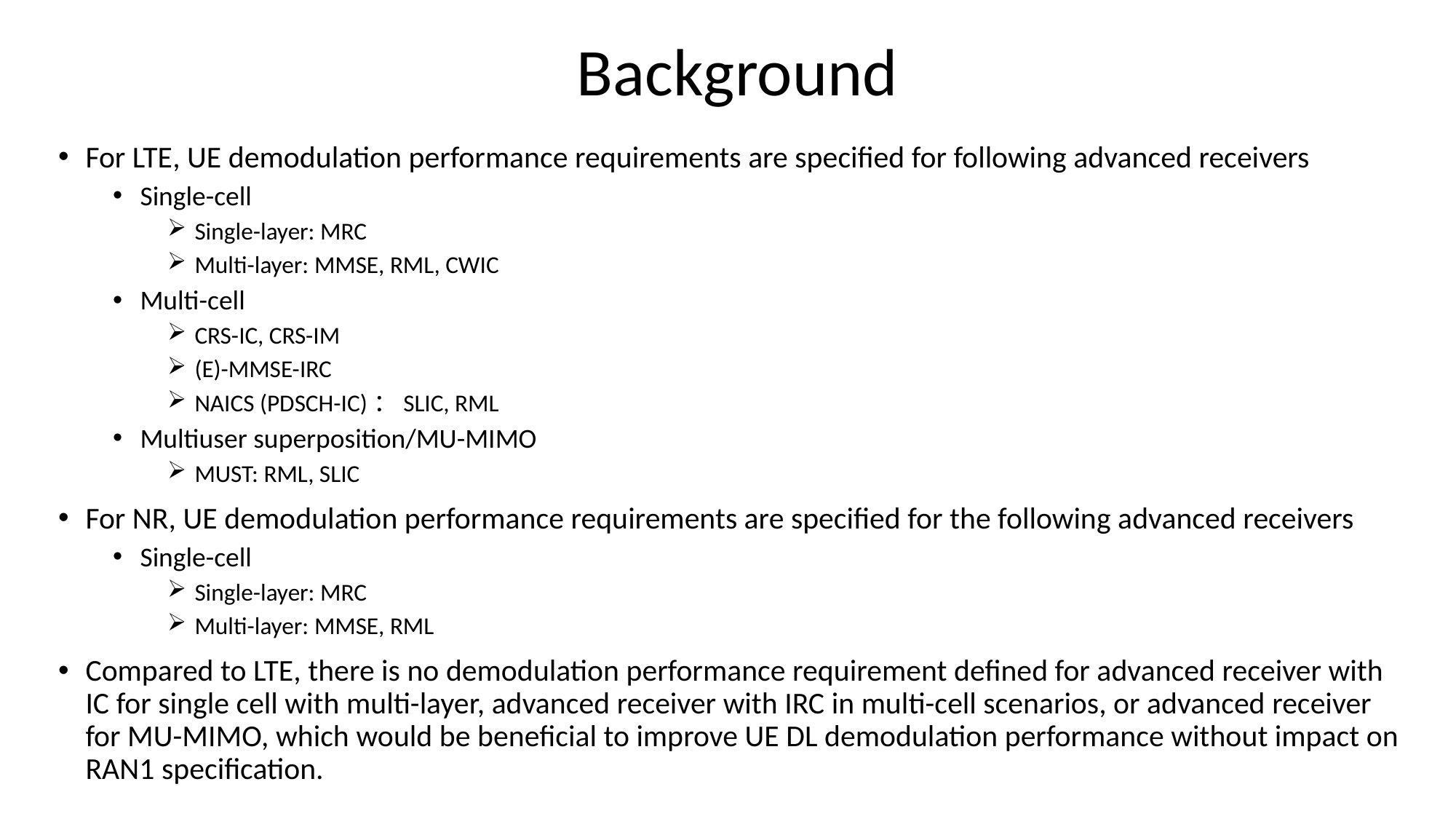

Background
For LTE, UE demodulation performance requirements are specified for following advanced receivers
Single-cell
Single-layer: MRC
Multi-layer: MMSE, RML, CWIC
Multi-cell
CRS-IC, CRS-IM
(E)-MMSE-IRC
NAICS (PDSCH-IC)：SLIC, RML
Multiuser superposition/MU-MIMO
MUST: RML, SLIC
For NR, UE demodulation performance requirements are specified for the following advanced receivers
Single-cell
Single-layer: MRC
Multi-layer: MMSE, RML
Compared to LTE, there is no demodulation performance requirement defined for advanced receiver with IC for single cell with multi-layer, advanced receiver with IRC in multi-cell scenarios, or advanced receiver for MU-MIMO, which would be beneficial to improve UE DL demodulation performance without impact on RAN1 specification.